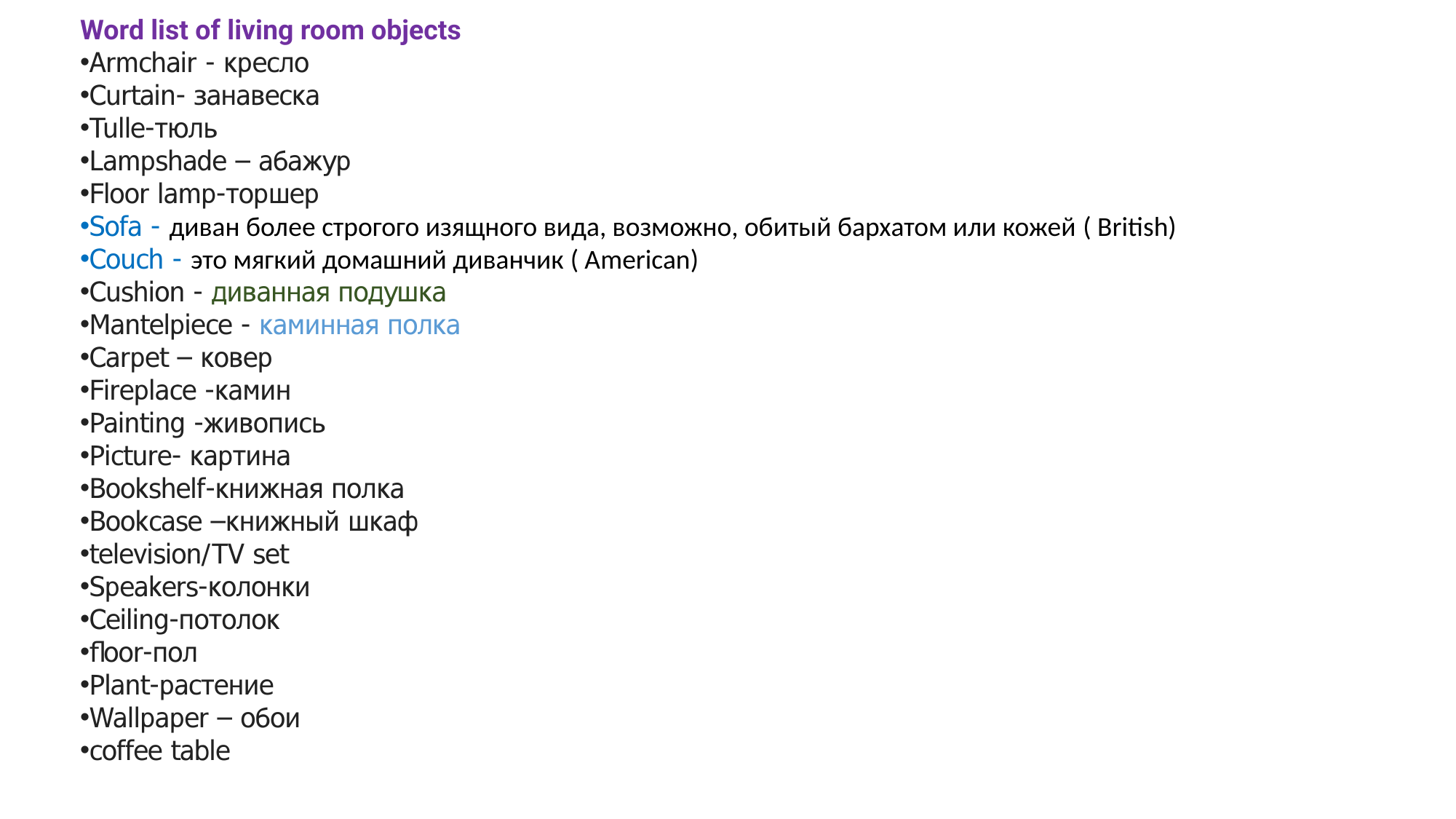

Word list of living room objects
Armchair - кресло
Curtain- занавеска
Tulle-тюль
Lampshade – абажур
Floor lamp-торшер
Sofa - диван более строгого изящного вида, возможно, обитый бархатом или кожей ( British)
Couch - это мягкий домашний диванчик ( American)
Cushion - диванная подушка
Mantelpiece - каминная полка
Carpet – ковер
Fireplace -камин
Painting -живопись
Picture- картина
Bookshelf-книжная полка
Bookcase –книжный шкаф
television/TV set
Speakers-колонки
Ceiling-потолок
floor-пол
Plant-растение
Wallpaper – обои
coffee table